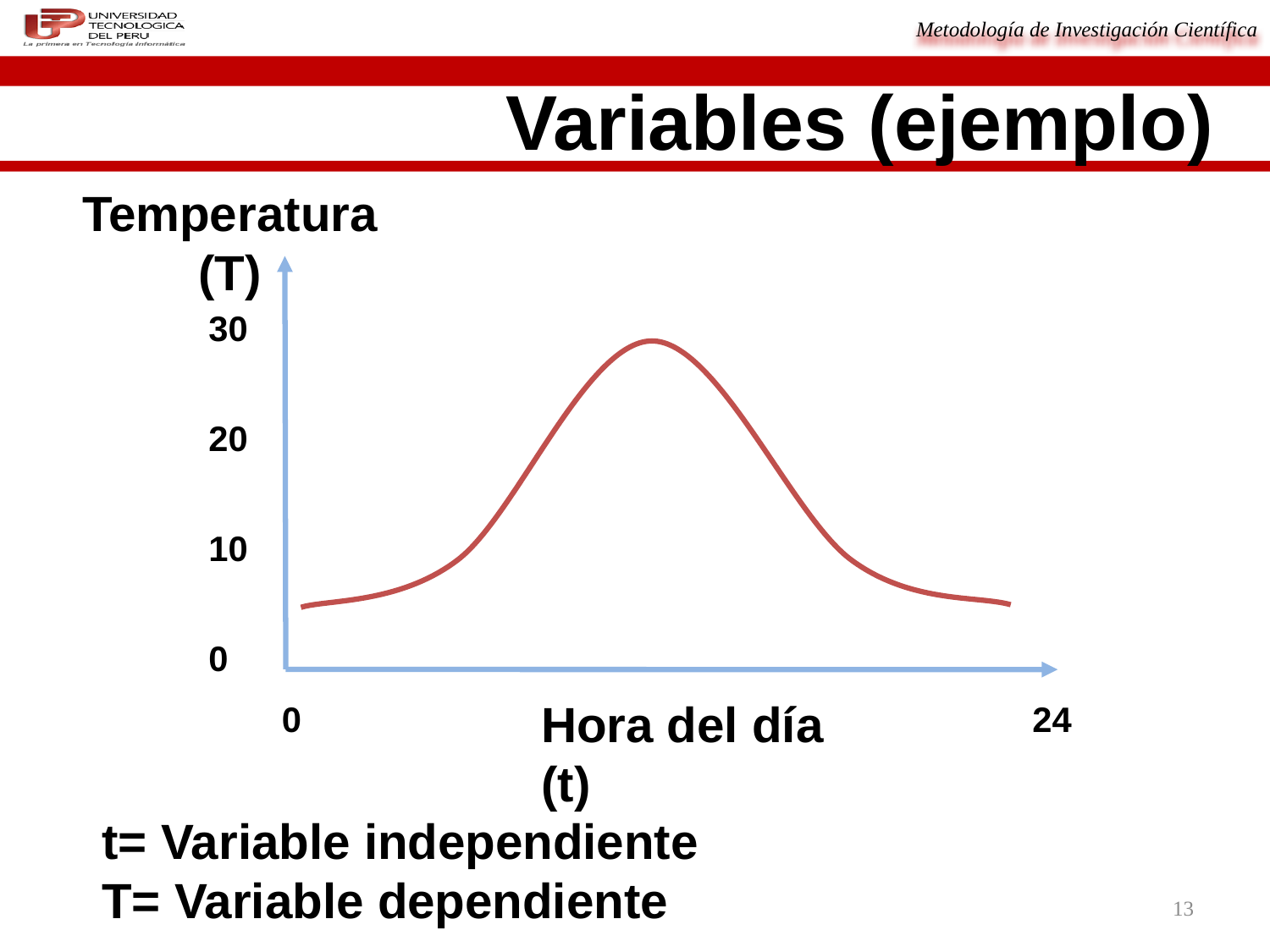

Variables (ejemplo)
Temperatura (T)

30

20
10
0

Hora del día
(t)
0
24
t= Variable independiente
T= Variable dependiente
13